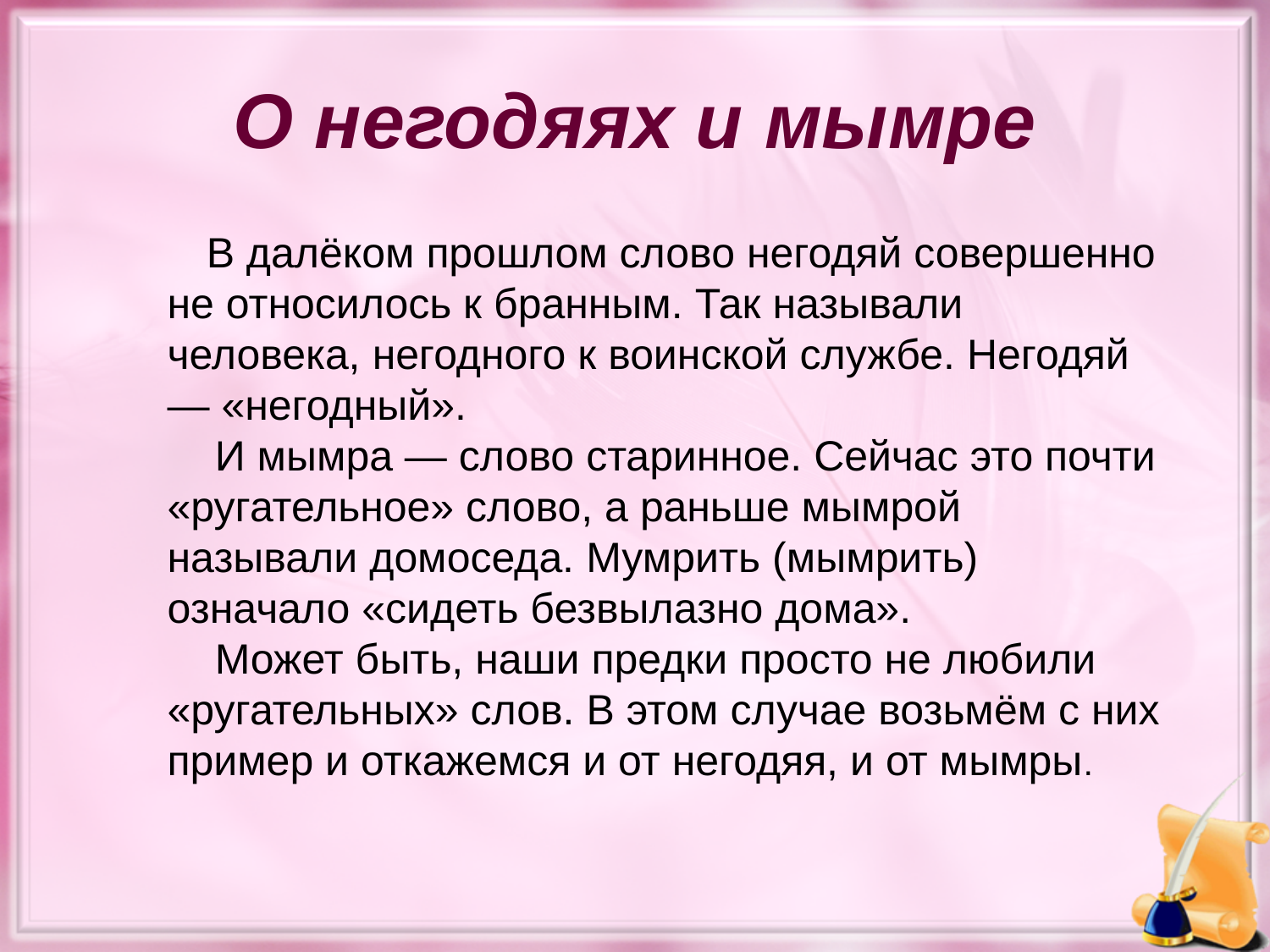

# О негодяях и мымре

    В далёком прошлом слово негодяй совершенно не относилось к бранным. Так называли человека, негодного к воинской службе. Негодяй — «негодный».
    И мымра — слово старинное. Сейчас это почти «ругательное» слово, а раньше мымрой называли домоседа. Мумрить (мымрить) означало «сидеть безвылазно дома».
    Может быть, наши предки просто не любили «ругательных» слов. В этом случае возьмём с них пример и откажемся и от негодяя, и от мымры.